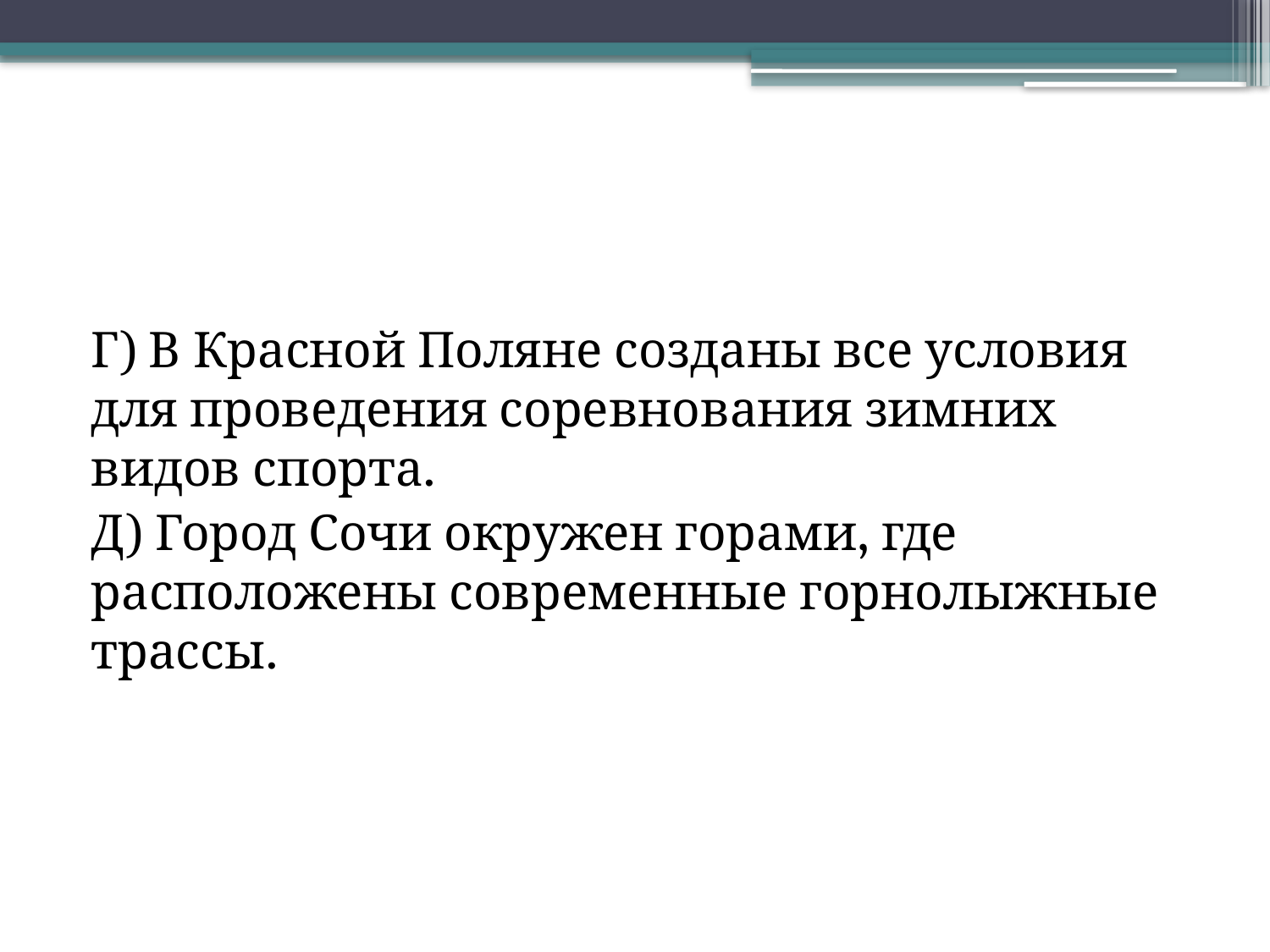

#
Г) В Красной Поляне созданы все условия для проведения соревнования зимних видов спорта.
Д) Город Сочи окружен горами, где расположены современные горнолыжные трассы.